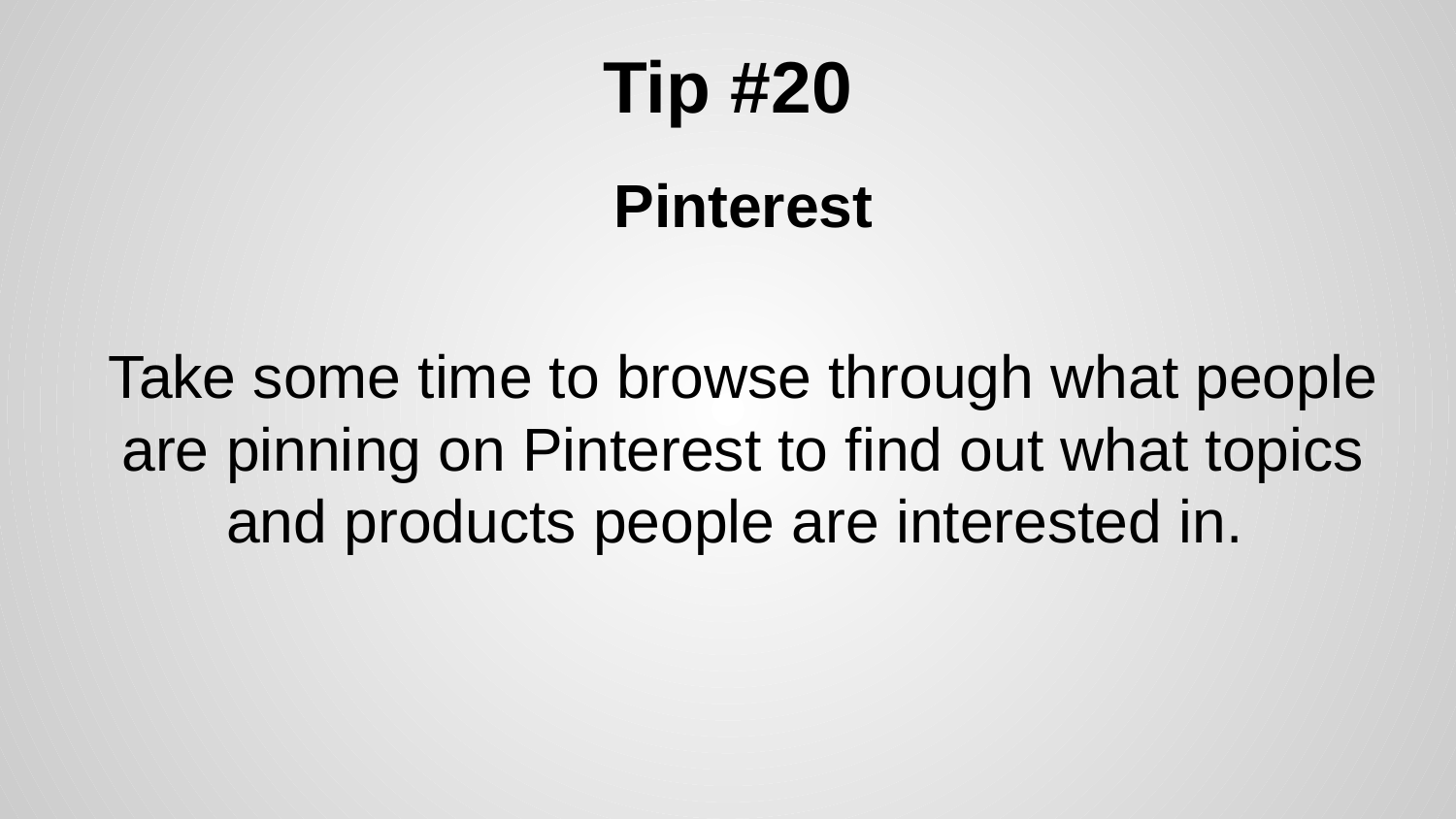

# Tip #20

Pinterest

Take some time to browse through what people are pinning on Pinterest to find out what topics and products people are interested in.